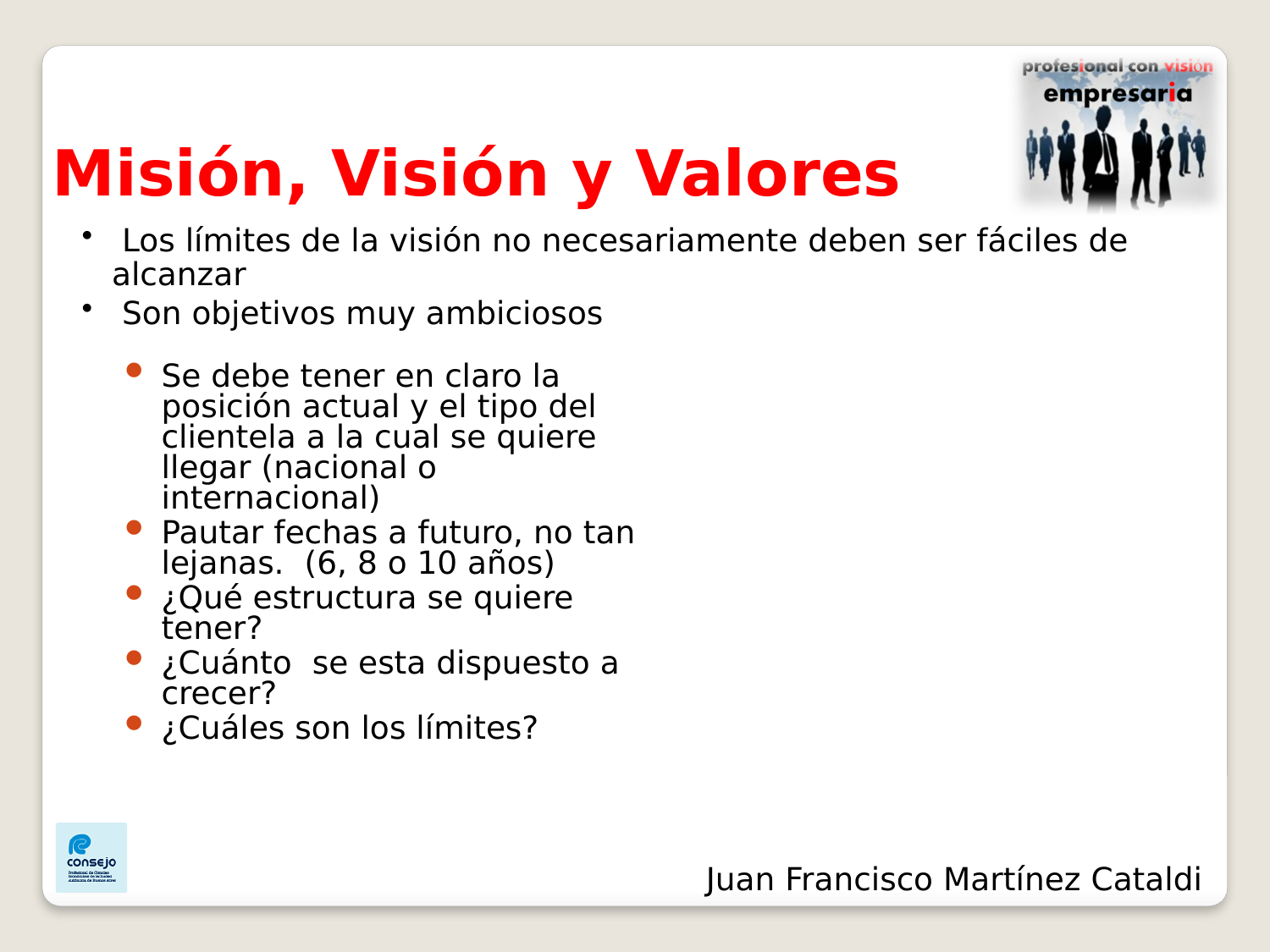

Misión, Visión y Valores
 Los límites de la visión no necesariamente deben ser fáciles de alcanzar
 Son objetivos muy ambiciosos

Se debe tener en claro la posición actual y el tipo del clientela a la cual se quiere llegar (nacional o internacional)
Pautar fechas a futuro, no tan lejanas.  (6, 8 o 10 años)
¿Qué estructura se quiere tener?
¿Cuánto  se esta dispuesto a crecer?
¿Cuáles son los límites?
Juan Francisco Martínez Cataldi